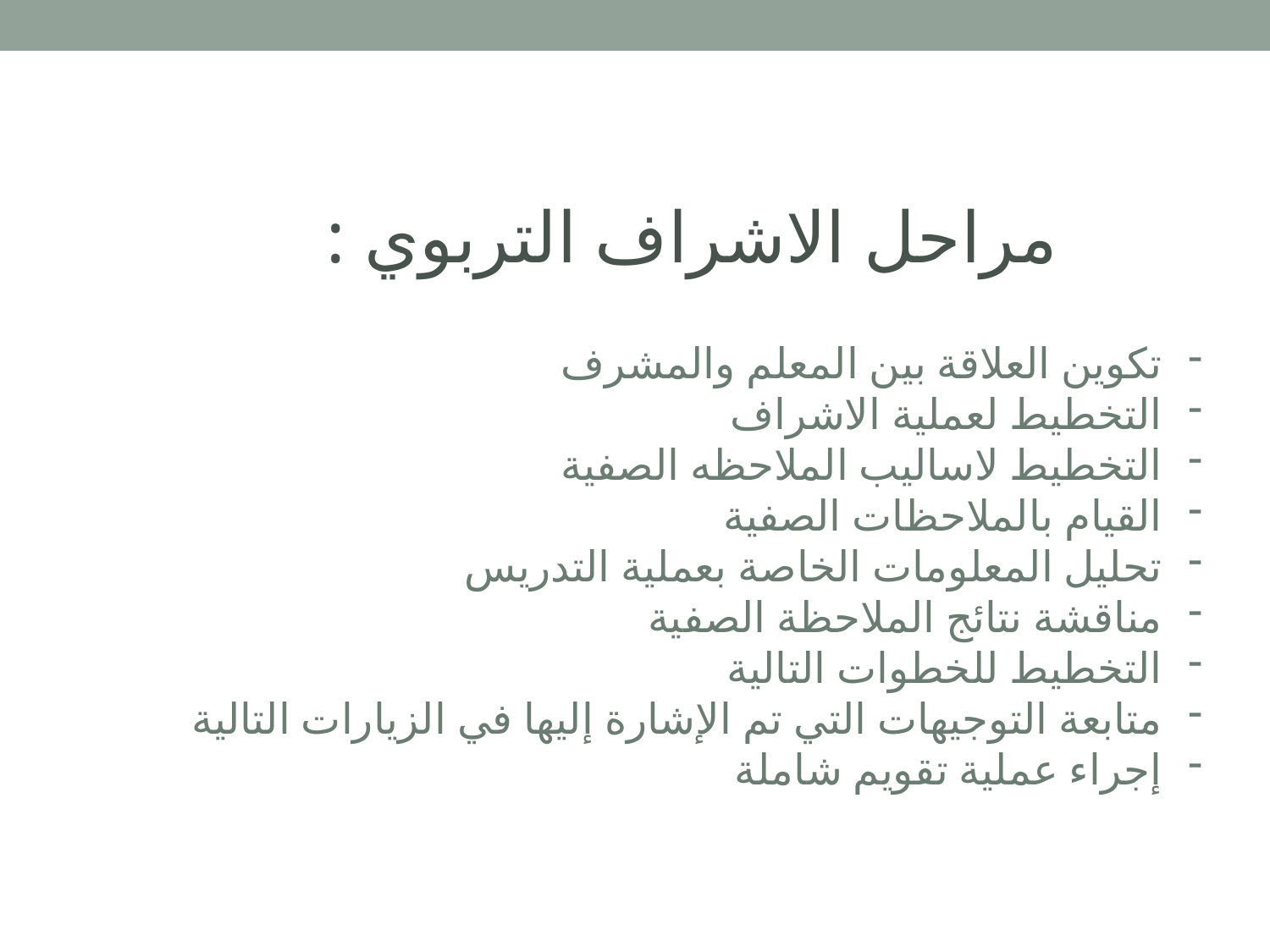

مراحل الاشراف التربوي :

تكوين العلاقة بين المعلم والمشرف
التخطيط لعملية الاشراف
التخطيط لاساليب الملاحظه الصفية
القيام بالملاحظات الصفية
تحليل المعلومات الخاصة بعملية التدريس
مناقشة نتائج الملاحظة الصفية
التخطيط للخطوات التالية
متابعة التوجيهات التي تم الإشارة إليها في الزيارات التالية
إجراء عملية تقويم شاملة